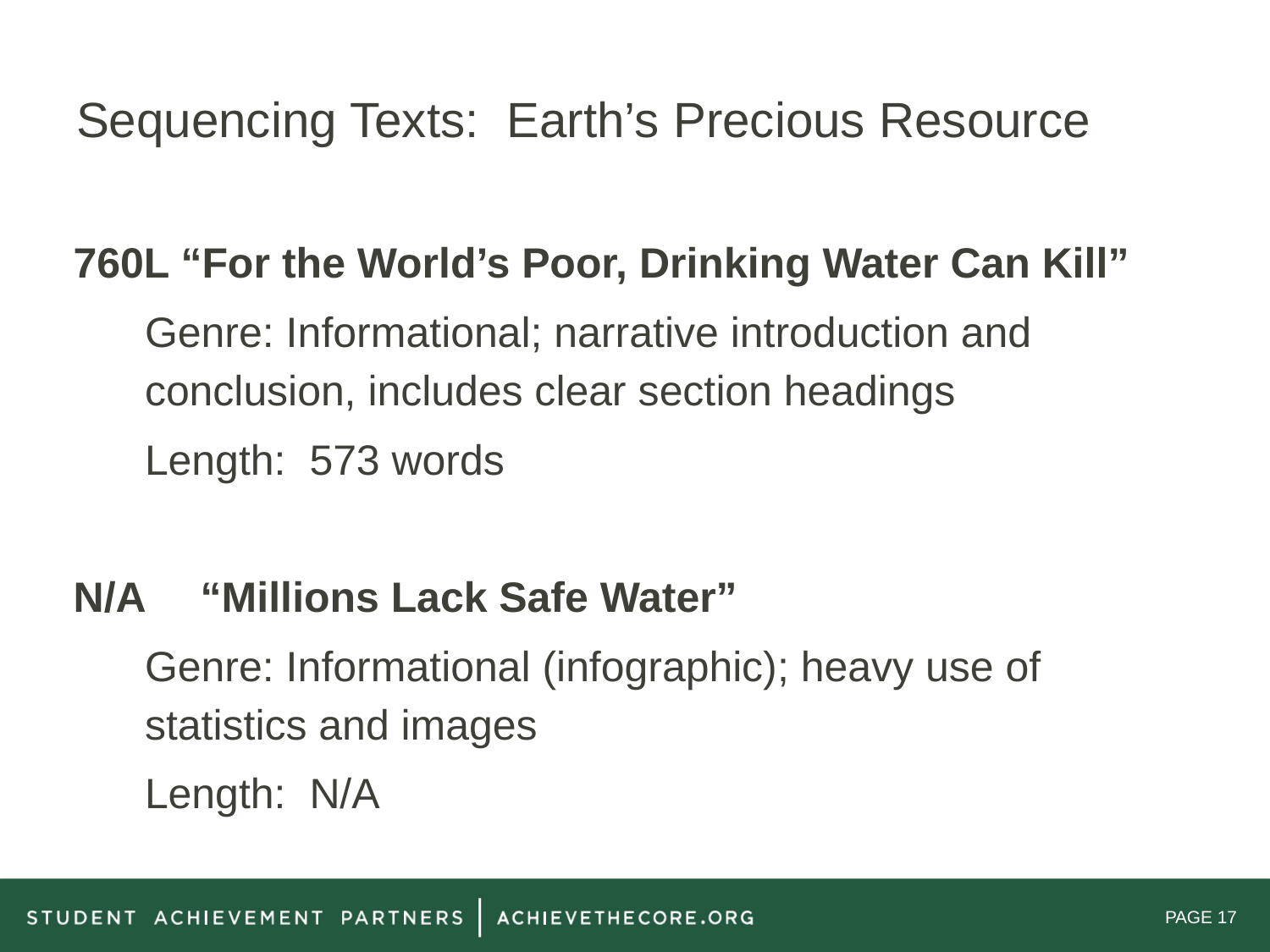

# Sequencing Texts:  Earth’s Precious Resource
760L “For the World’s Poor, Drinking Water Can Kill”
Genre: Informational; narrative introduction and conclusion, includes clear section headings
Length:  573 words

N/A	“Millions Lack Safe Water”
Genre: Informational (infographic); heavy use of statistics and images
Length:  N/A